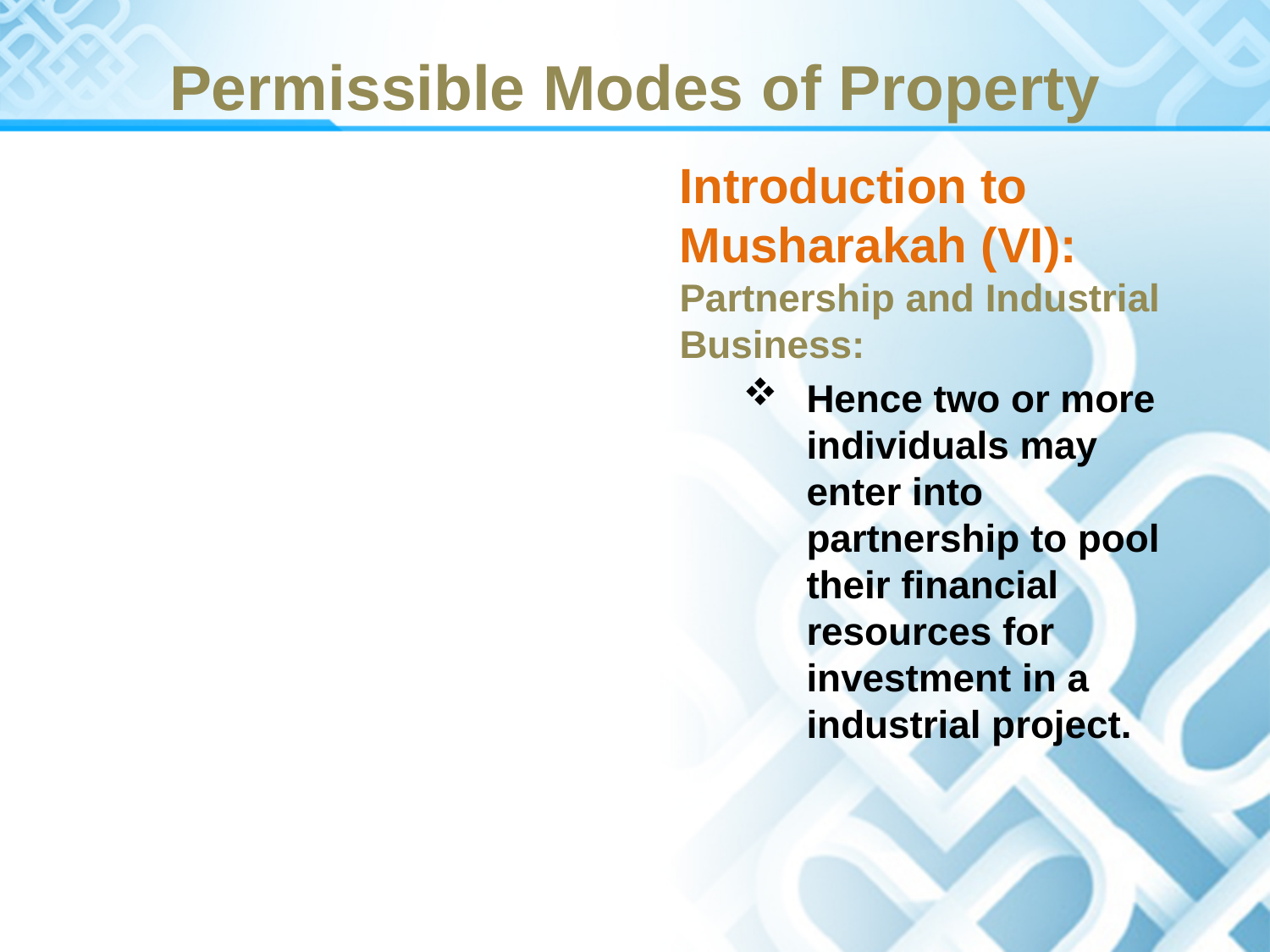

Permissible Modes of Property
Introduction to Musharakah (VI): Partnership and Industrial Business:
Hence two or more individuals may enter into partnership to pool their financial resources for investment in a industrial project.